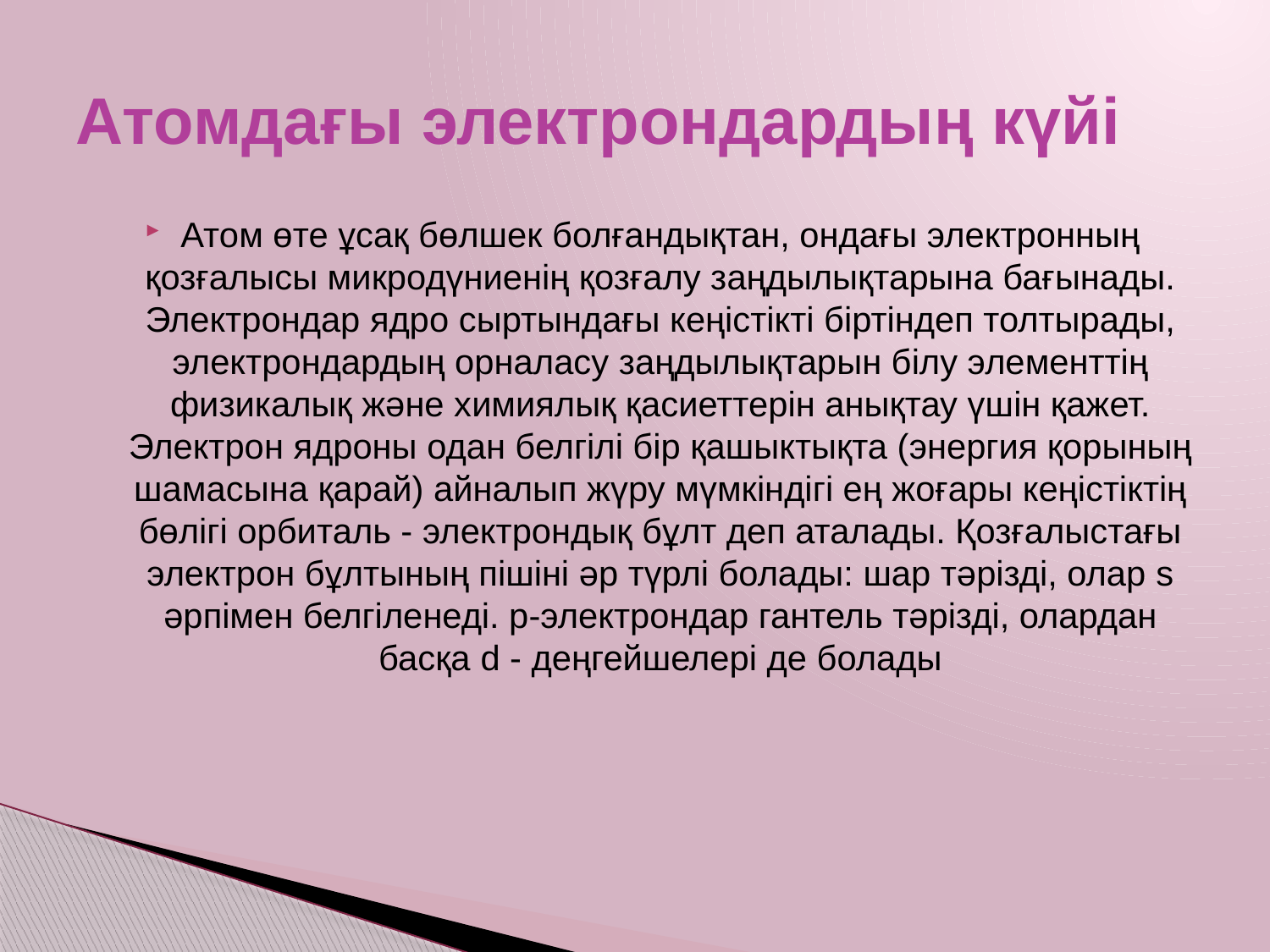

# Атомдағы электрондардың күйі
Атом өте ұсақ бөлшек болғандықтан, ондағы электронның қозғалысы микродүниенің қозғалу заңдылықтарына бағынады. Электрондар ядро сыртындағы кеңістікті біртіндеп толтырады, электрондардың орналасу заңдылықтарын білу элементтің физикалық және химиялық қасиеттерін анықтау үшін қажет. Электрон ядроны одан белгілі бір қашыктықта (энергия қорының шамасына қарай) айналып жүру мүмкіндігі ең жоғары кеңістіктің бөлігі орбиталь - электрондық бұлт деп аталады. Қозғалыстағы электрон бұлтының пішіні әр түрлі болады: шар тәрізді, олар s әрпімен белгіленеді. р-электрондар гантель тәрізді, олардан басқа d - деңгейшелері де болады